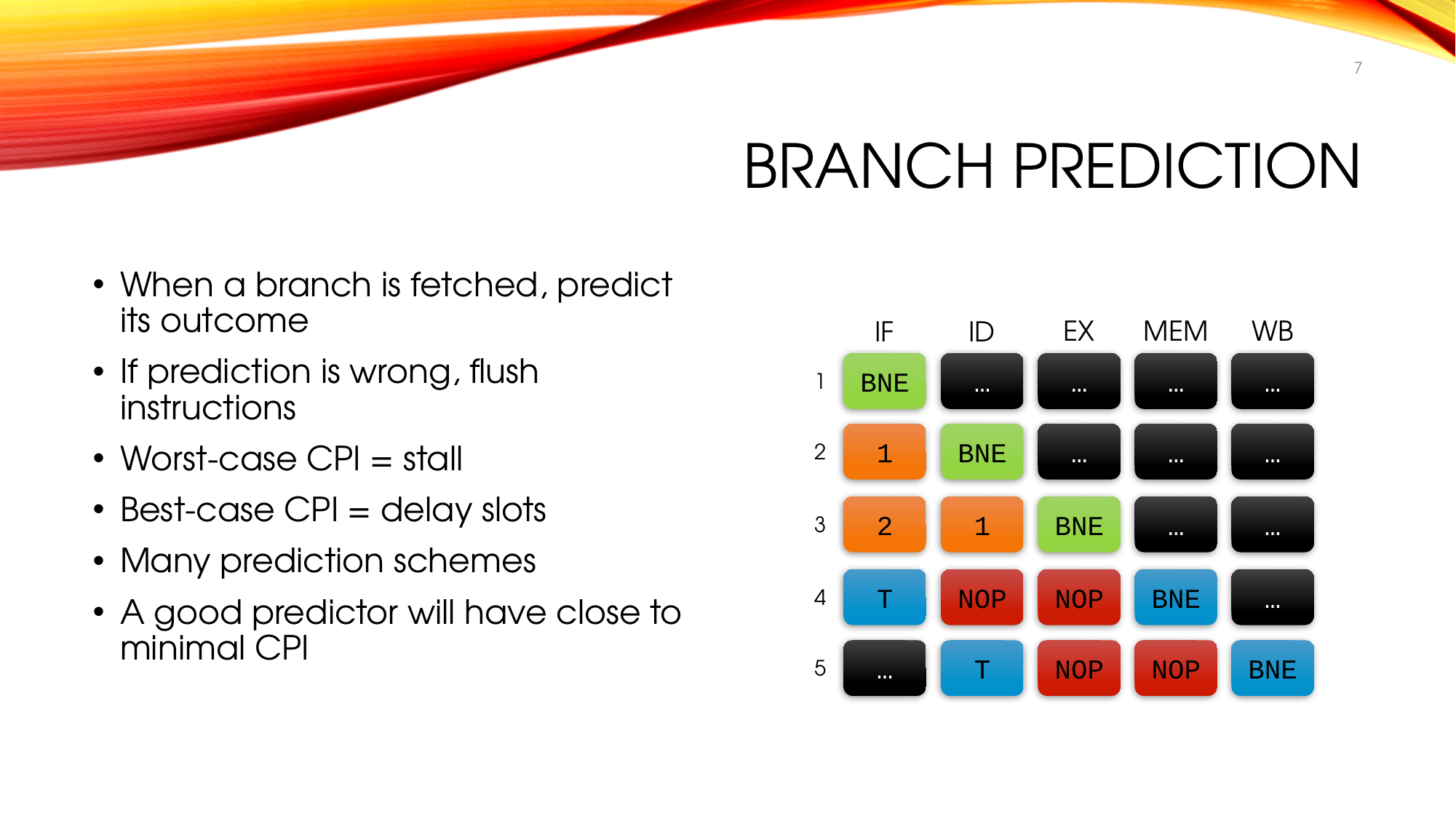

7
# Branch Prediction
When a branch is fetched, predict its outcome
If prediction is wrong, flush instructions
Worst-case CPI = stall
Best-case CPI = delay slots
Many prediction schemes
A good predictor will have close to minimal CPI
EX
MEM
WB
IF
ID
…
…
…
…
BNE
1
BNE
…
…
…
1
2
1
BNE
…
…
2
3
NOP
NOP
BNE
…
T
4
T
NOP
NOP
BNE
…
5